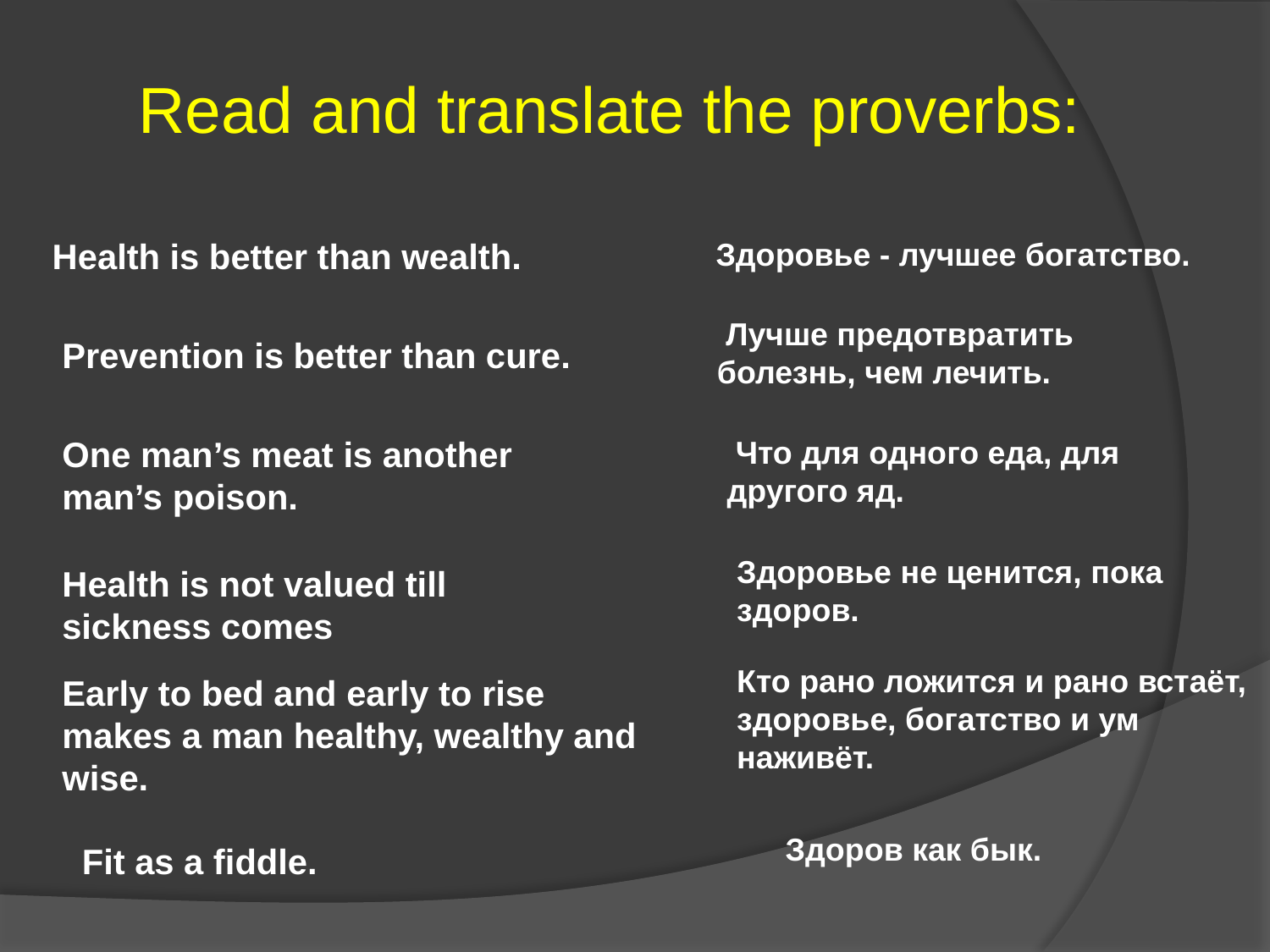

# Read and translate the proverbs:
Health is better than wealth.
 Здоровье - лучшее богатство.
 Лучше предотвратить болезнь, чем лечить.
Prevention is better than cure.
One man’s meat is another man’s poison.
 Что для одного еда, для другого яд.
Здоровье не ценится, пока здоров.
Health is not valued till sickness comes
Кто рано ложится и рано встаёт, здоровье, богатство и ум наживёт.
Early to bed and early to rise makes a man healthy, wealthy and wise.

 Здоров как бык.
Fit as a fiddle.